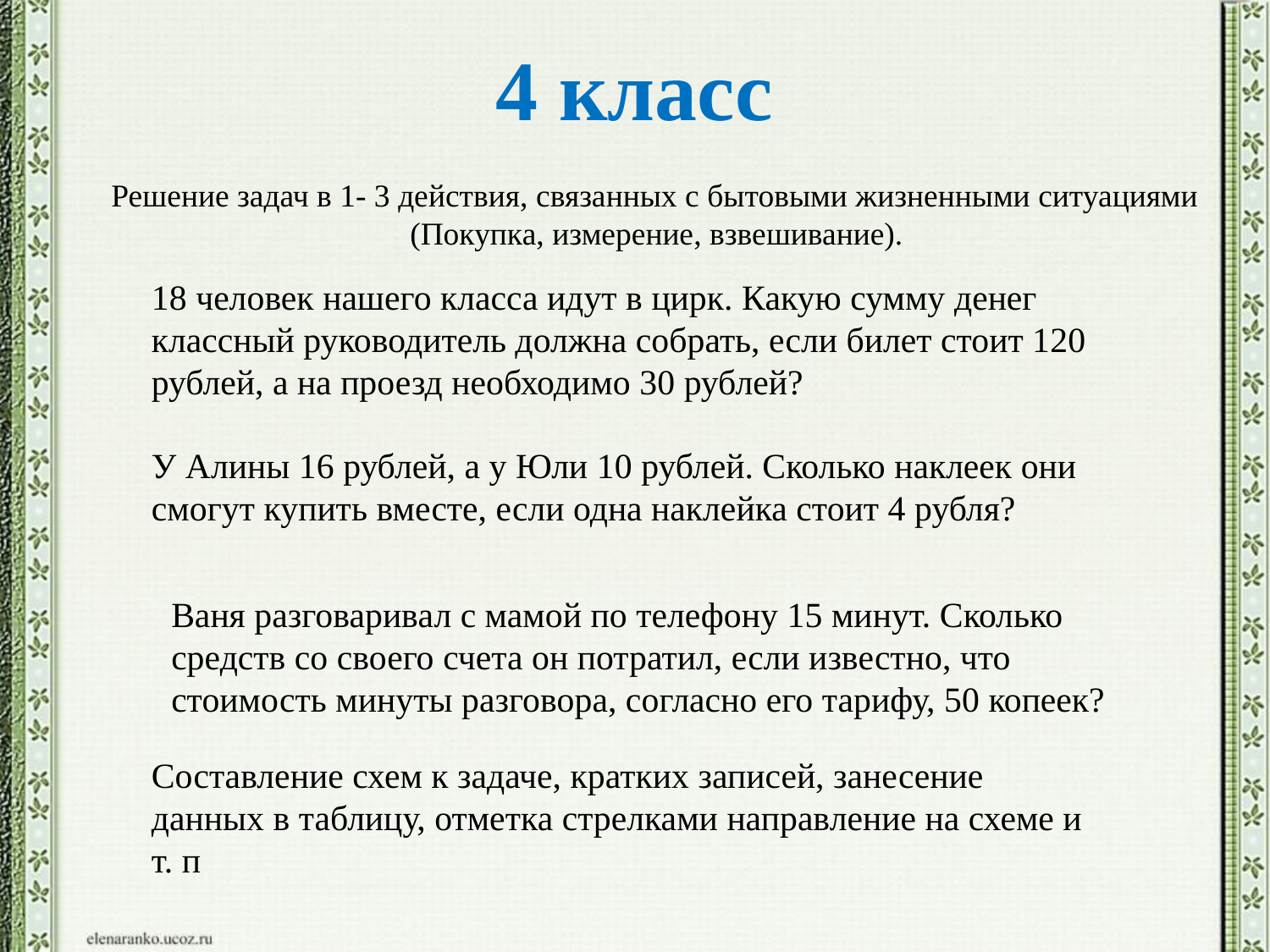

4 класс
 Решение задач в 1- 3 действия, связанных с бытовыми жизненными ситуациями
(Покупка, измерение, взвешивание).
18 человек нашего класса идут в цирк. Какую сумму денег классный руководитель должна собрать, если билет стоит 120 рублей, а на проезд необходимо 30 рублей?
У Алины 16 рублей, а у Юли 10 рублей. Сколько наклеек они смогут купить вместе, если одна наклейка стоит 4 рубля?
Ваня разговаривал с мамой по телефону 15 минут. Сколько средств со своего счета он потратил, если известно, что стоимость минуты разговора, согласно его тарифу, 50 копеек?
Составление схем к задаче, кратких записей, занесение данных в таблицу, отметка стрелками направление на схеме и т. п